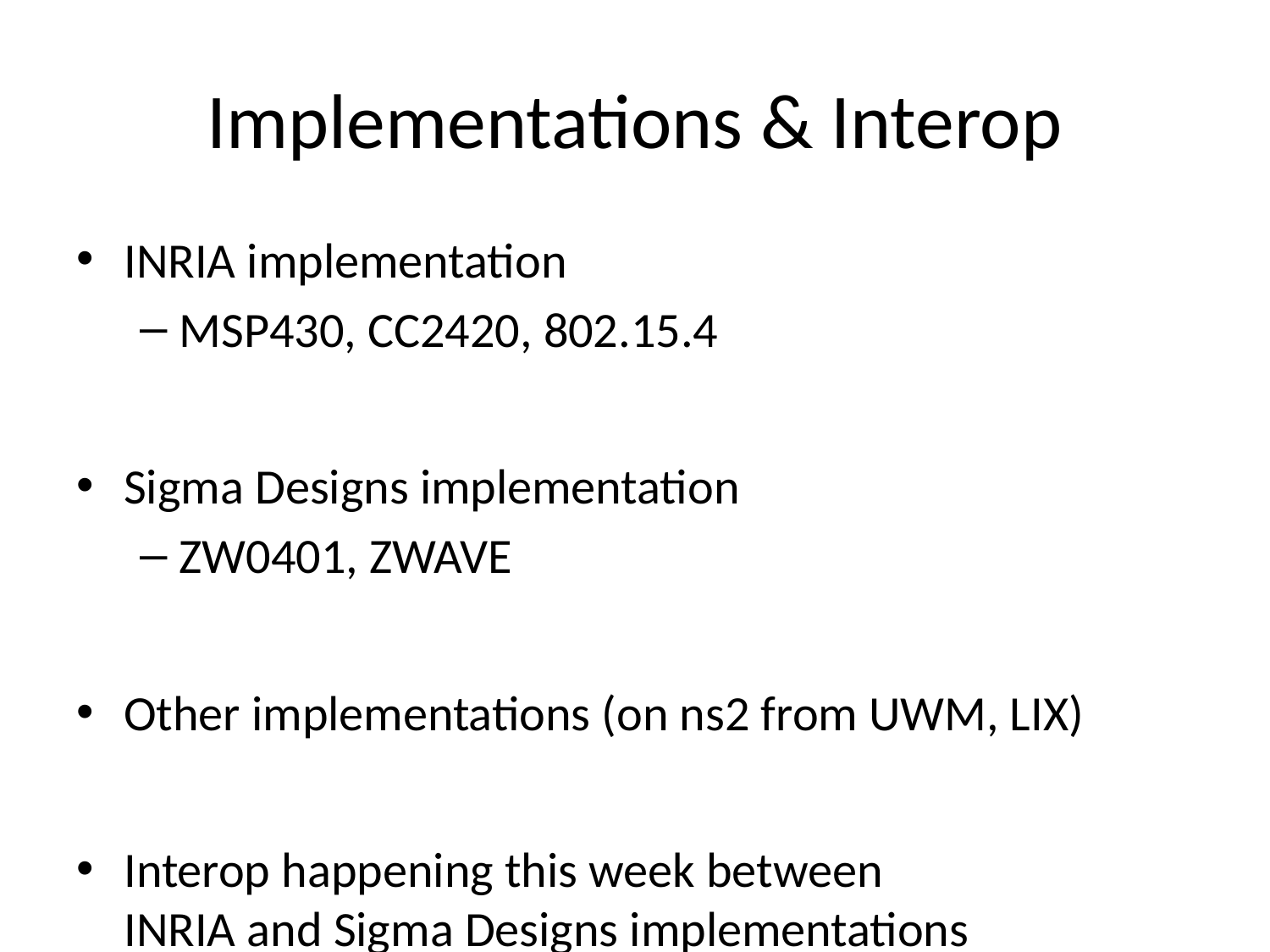

# Implementations & Interop
INRIA implementation
MSP430, CC2420, 802.15.4

Sigma Designs implementation
ZW0401, ZWAVE

Other implementations (on ns2 from UWM, LIX)

Interop happening this week between                     INRIA and Sigma Designs implementations